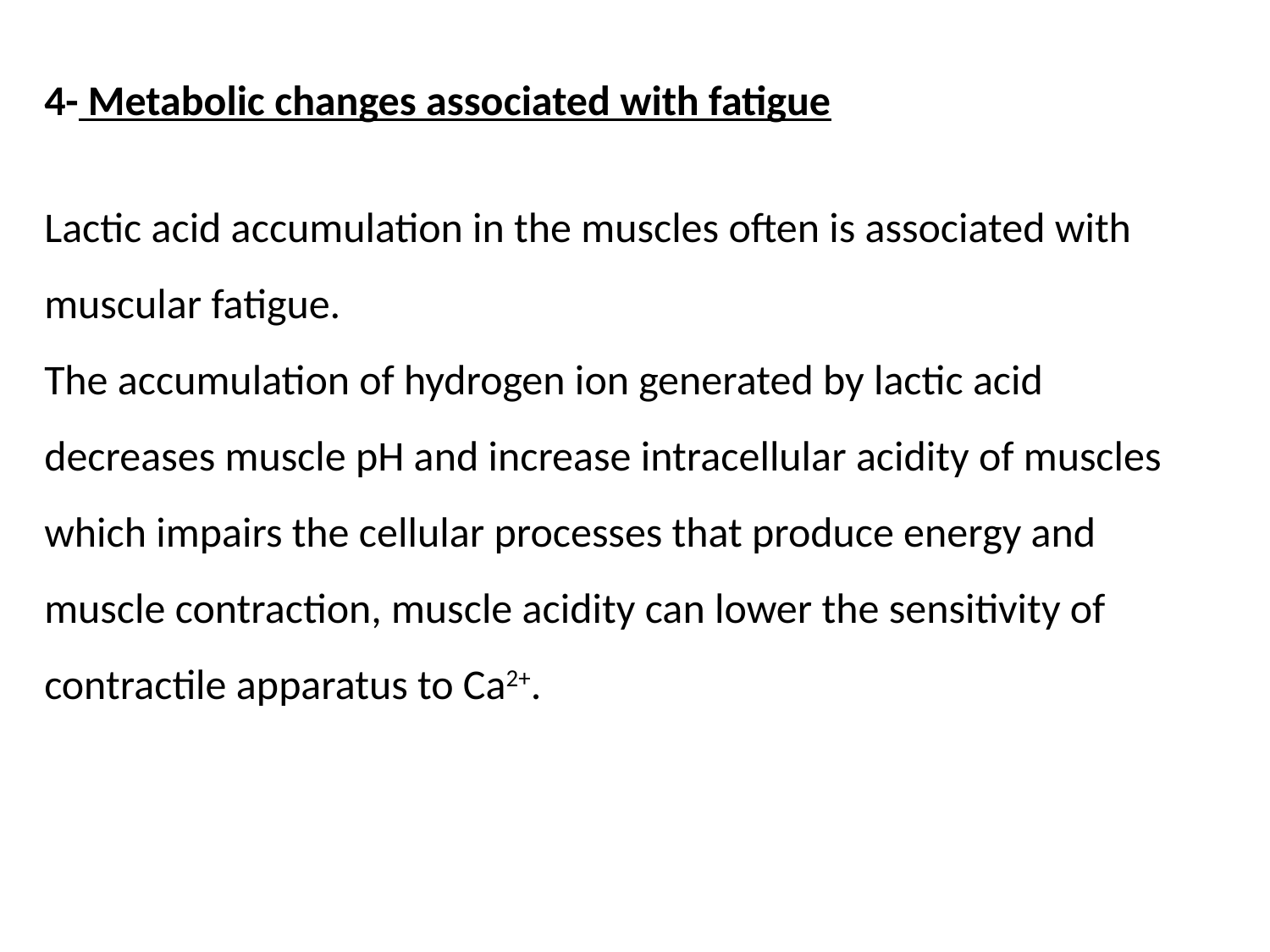

4- Metabolic changes associated with fatigue

Lactic acid accumulation in the muscles often is associated with muscular fatigue.
The accumulation of hydrogen ion generated by lactic acid decreases muscle pH and increase intracellular acidity of muscles which impairs the cellular processes that produce energy and muscle contraction, muscle acidity can lower the sensitivity of contractile apparatus to Ca2+.